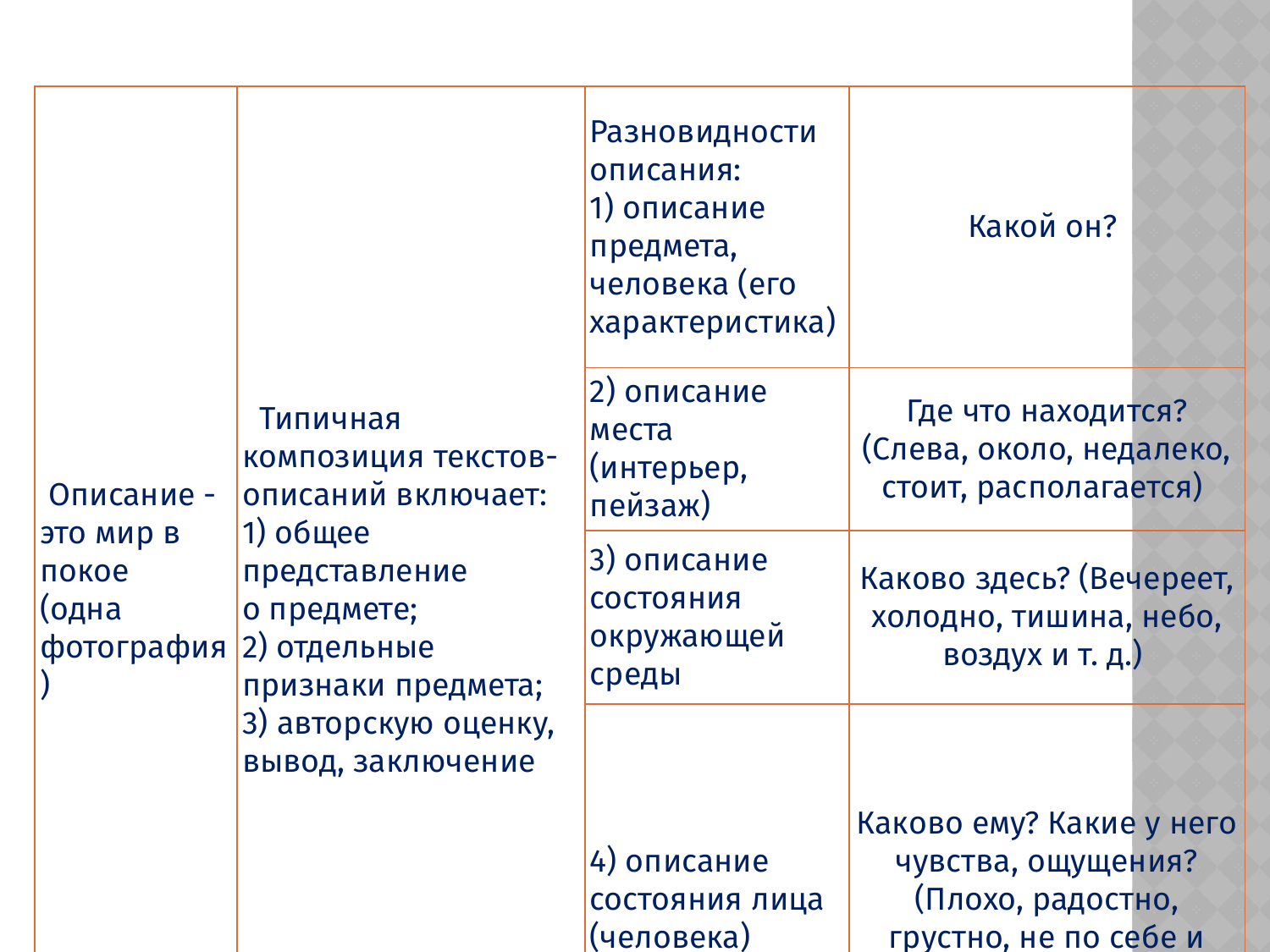

| Описание - это мир в покое (одна фотография) | Типичная композиция текстов-описаний включает: 1) общее представление о предмете; 2) отдельные признаки предмета; 3) авторскую оценку, вывод, заключение | Разновидности описания: 1) описание предмета, человека (его характеристика) | Какой он? |
| --- | --- | --- | --- |
|  |  | 2) описание места (интерьер, пейзаж) | Где что находится? (Слева, около, недалеко, стоит, располагается) |
|  |  | 3) описание состояния окружающей среды | Каково здесь? (Вечереет, холодно, тишина, небо, воздух и т. д.) |
|  |  | 4) описание состояния лица (человека) | Каково ему? Какие у него чувства, ощущения? (Плохо, радостно, грустно, не по себе и т. д.) |